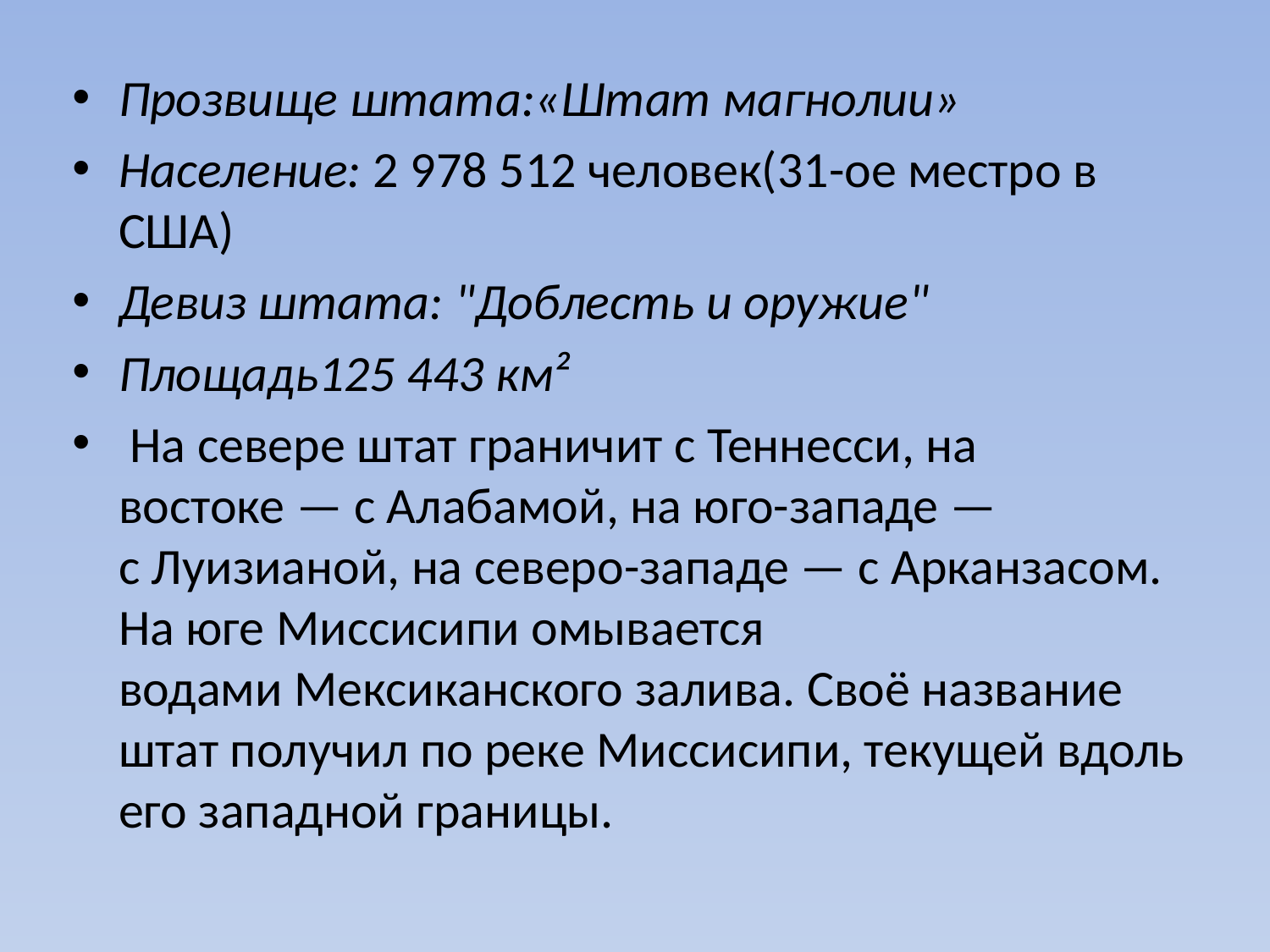

Прозвище штата:«Штат магнолии»
Население: 2 978 512 человек(31-ое местро в США)
Девиз штата: "Доблесть и оружие"
Площадь125 443 км²
 На севере штат граничит с Теннесси, на востоке — с Алабамой, на юго-западе — с Луизианой, на северо-западе — с Арканзасом. На юге Миссисипи омывается водами Мексиканского залива. Своё название штат получил по реке Миссисипи, текущей вдоль его западной границы.